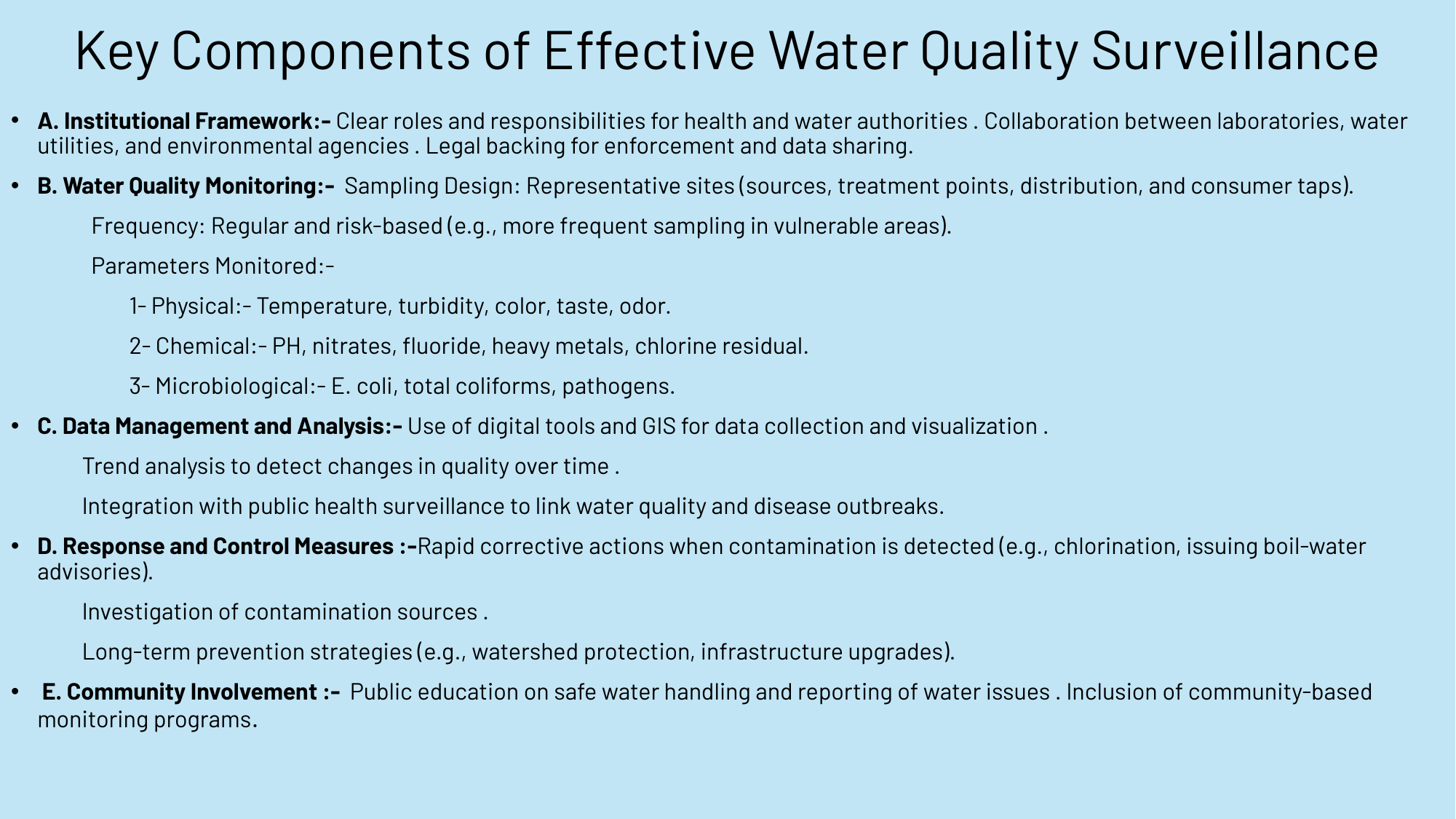

# Key Components of Effective Water Quality Surveillance
A. Institutional Framework:- Clear roles and responsibilities for health and water authorities . Collaboration between laboratories, water utilities, and environmental agencies . Legal backing for enforcement and data sharing.
B. Water Quality Monitoring:-  Sampling Design: Representative sites (sources, treatment points, distribution, and consumer taps).
                 Frequency: Regular and risk-based (e.g., more frequent sampling in vulnerable areas).
                 Parameters Monitored:-
                         1- Physical:- Temperature, turbidity, color, taste, odor.
                         2- Chemical:- PH, nitrates, fluoride, heavy metals, chlorine residual.
                         3- Microbiological:- E. coli, total coliforms, pathogens.
C. Data Management and Analysis:- Use of digital tools and GIS for data collection and visualization .
               Trend analysis to detect changes in quality over time .
               Integration with public health surveillance to link water quality and disease outbreaks.
D. Response and Control Measures :-Rapid corrective actions when contamination is detected (e.g., chlorination, issuing boil-water  advisories).
               Investigation of contamination sources .
               Long-term prevention strategies (e.g., watershed protection, infrastructure upgrades).
 E. Community Involvement :-  Public education on safe water handling and reporting of water issues . Inclusion of community-based monitoring programs.